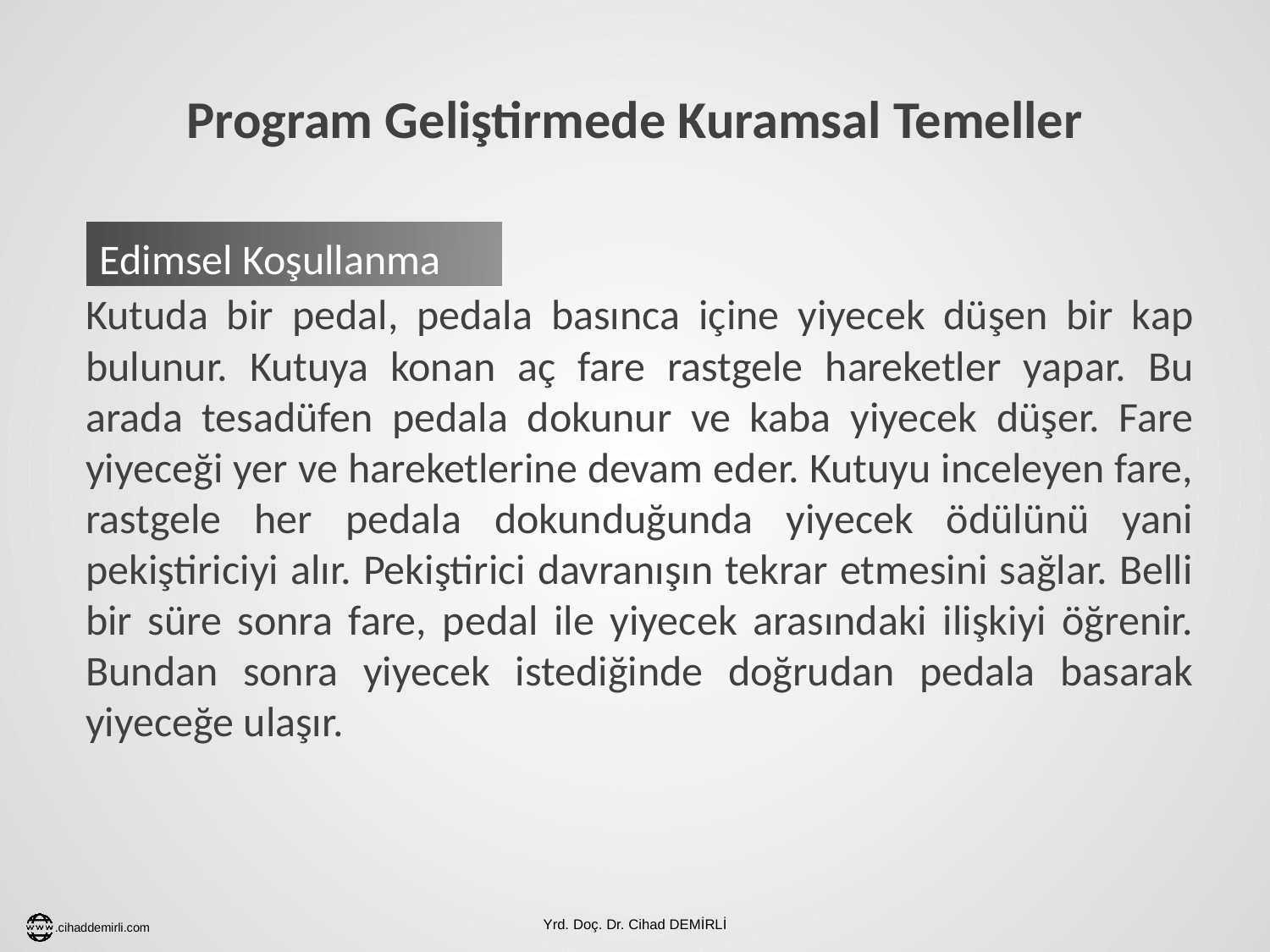

# Program Geliştirmede Kuramsal Temeller

Kutuda bir pedal, pedala basınca içine yiyecek düşen bir kap bulunur. Kutuya konan aç fare rastgele hareketler yapar. Bu arada tesadüfen pedala dokunur ve kaba yiyecek düşer. Fare yiyeceği yer ve hareketlerine devam eder. Kutuyu inceleyen fare, rastgele her pedala dokunduğunda yiyecek ödülünü yani pekiştiriciyi alır. Pekiştirici davranışın tekrar etmesini sağlar. Belli bir süre sonra fare, pedal ile yiyecek arasındaki ilişkiyi öğrenir. Bundan sonra yiyecek istediğinde doğrudan pedala basarak yiyeceğe ulaşır.

Edimsel Koşullanma